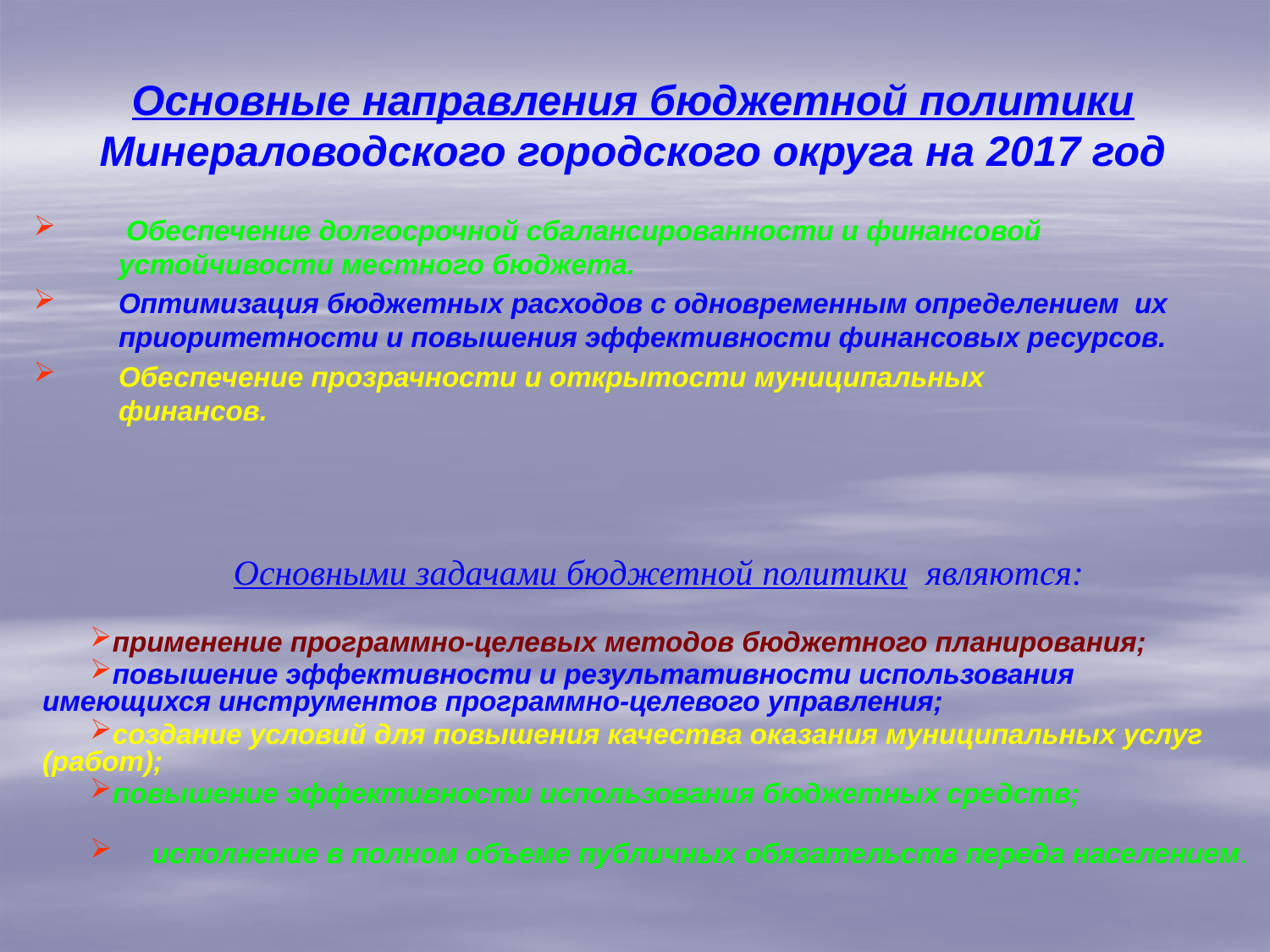

# Основные направления бюджетной политики Минераловодского городского округа на 2017 год
 Обеспечение долгосрочной сбалансированности и финансовой устойчивости местного бюджета.
Оптимизация бюджетных расходов с одновременным определением  их приоритетности и повышения эффективности финансовых ресурсов.
Обеспечение прозрачности и открытости муниципальных             финансов.
Основными задачами бюджетной политики  являются:

применение программно-целевых методов бюджетного планирования;
повышение эффективности и результативности использования     имеющихся инструментов программно-целевого управления;
создание условий для повышения качества оказания муниципальных услуг (работ);
повышение эффективности использования бюджетных средств;
     исполнение в полном объеме публичных обязательств переда населением.